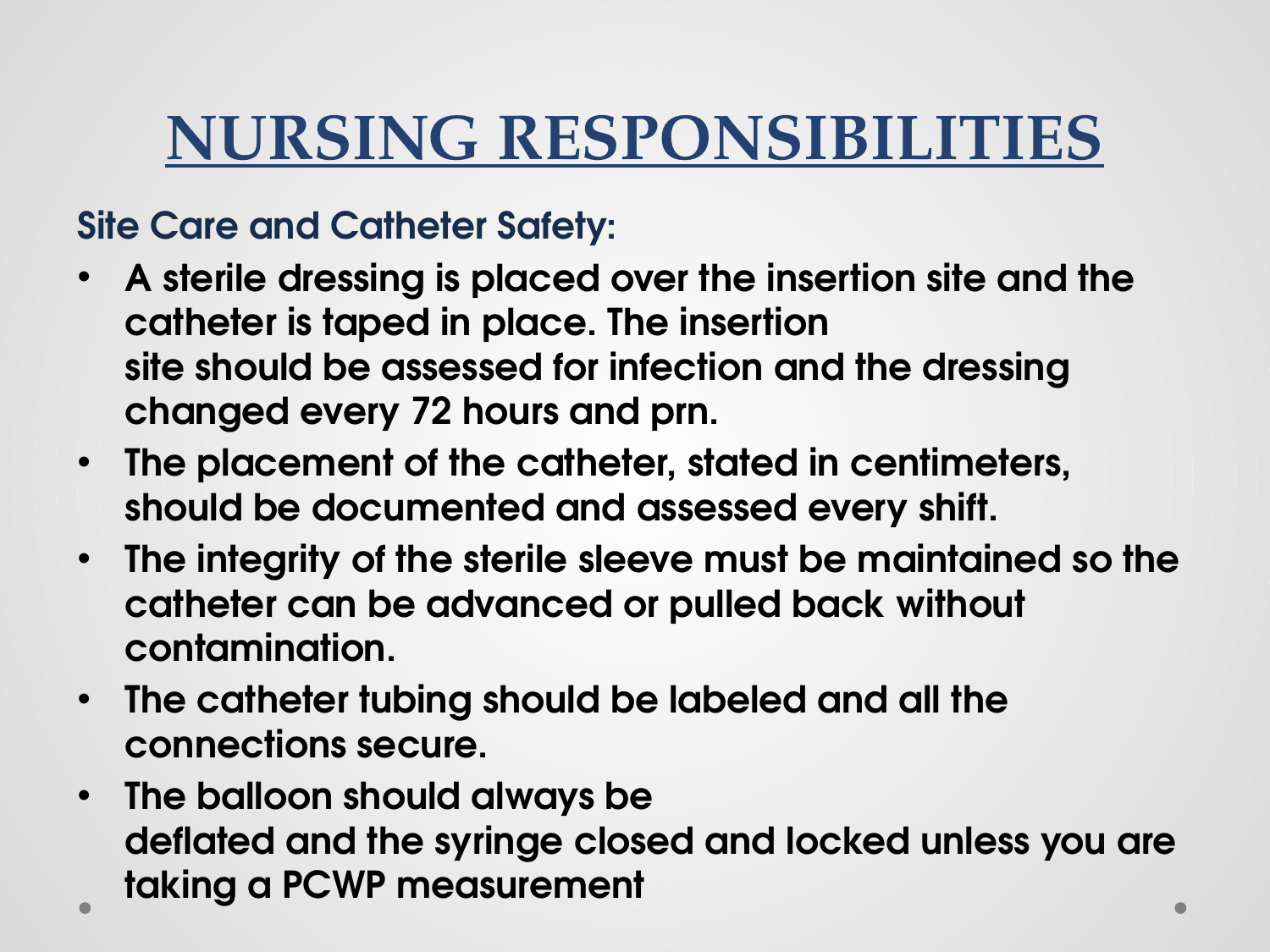

# NURSING RESPONSIBILITIES
Site Care and Catheter Safety:
A sterile dressing is placed over the insertion site and the catheter is taped in place. The insertion
site should be assessed for infection and the dressing changed every 72 hours and prn.
The placement of the catheter, stated in centimeters, should be documented and assessed every shift.
The integrity of the sterile sleeve must be maintained so the catheter can be advanced or pulled back without contamination.
The catheter tubing should be labeled and all the connections secure.
The balloon should always be
deflated and the syringe closed and locked unless you are taking a PCWP measurement